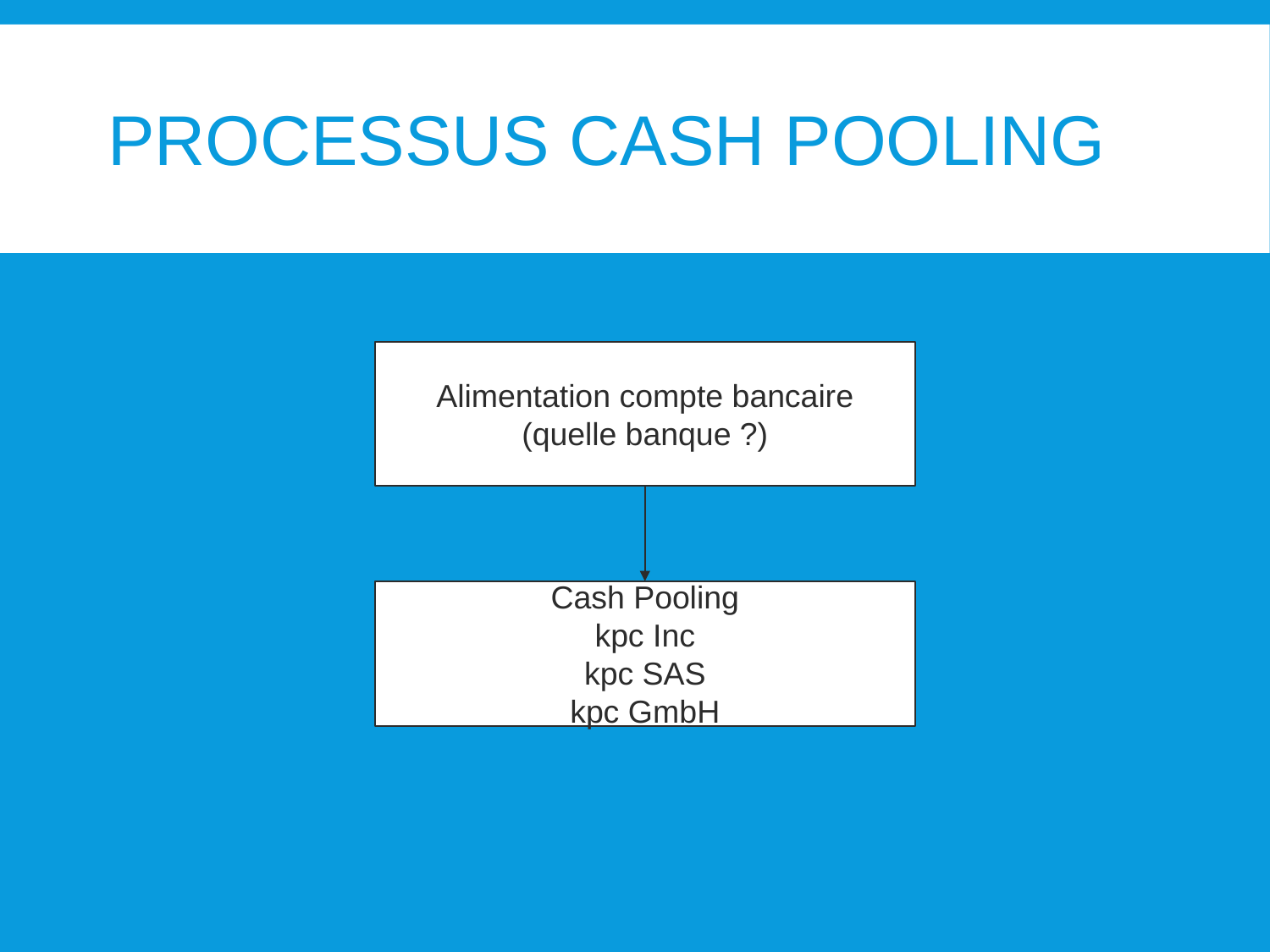

# Processus Cash Pooling
Alimentation compte bancaire
(quelle banque ?)
Cash Pooling
kpc Inc
kpc SAS
kpc GmbH